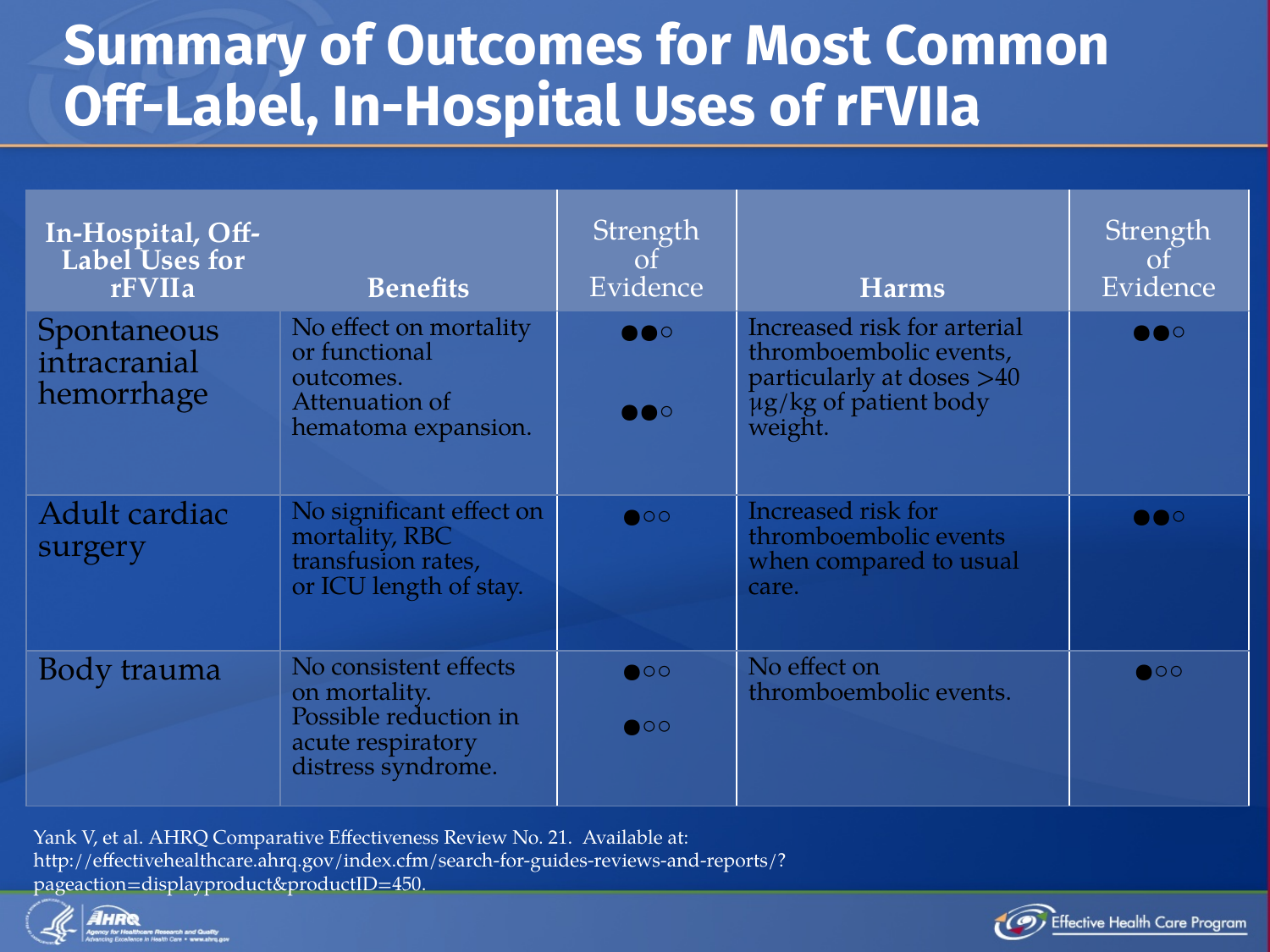

# Summary of Outcomes for Most Common Off-Label, In-Hospital Uses of rFVIIa
| In-Hospital, Off-Label Uses for rFVIIa | Benefits | Strength of Evidence | Harms | Strength of Evidence |
| --- | --- | --- | --- | --- |
| Spontaneous intracranial hemorrhage | No effect on mortality or functional outcomes. Attenuation of hematoma expansion. | ●●○ ●●○ | Increased risk for arterial thromboembolic events, particularly at doses >40 μg/kg of patient body weight. | ●●○ |
| Adult cardiac surgery | No significant effect on mortality, RBC transfusion rates, or ICU length of stay. | ●○○ | Increased risk for thromboembolic events when compared to usual care. | ●●○ |
| Body trauma | No consistent effects on mortality. Possible reduction in acute respiratory distress syndrome. | ●○○ ●○○ | No effect on thromboembolic events. | ●○○ |
Yank V, et al. AHRQ Comparative Effectiveness Review No. 21.  Available at:   http://effectivehealthcare.ahrq.gov/index.cfm/search-for-guides-reviews-and-reports/?pageaction=displayproduct&productID=450.